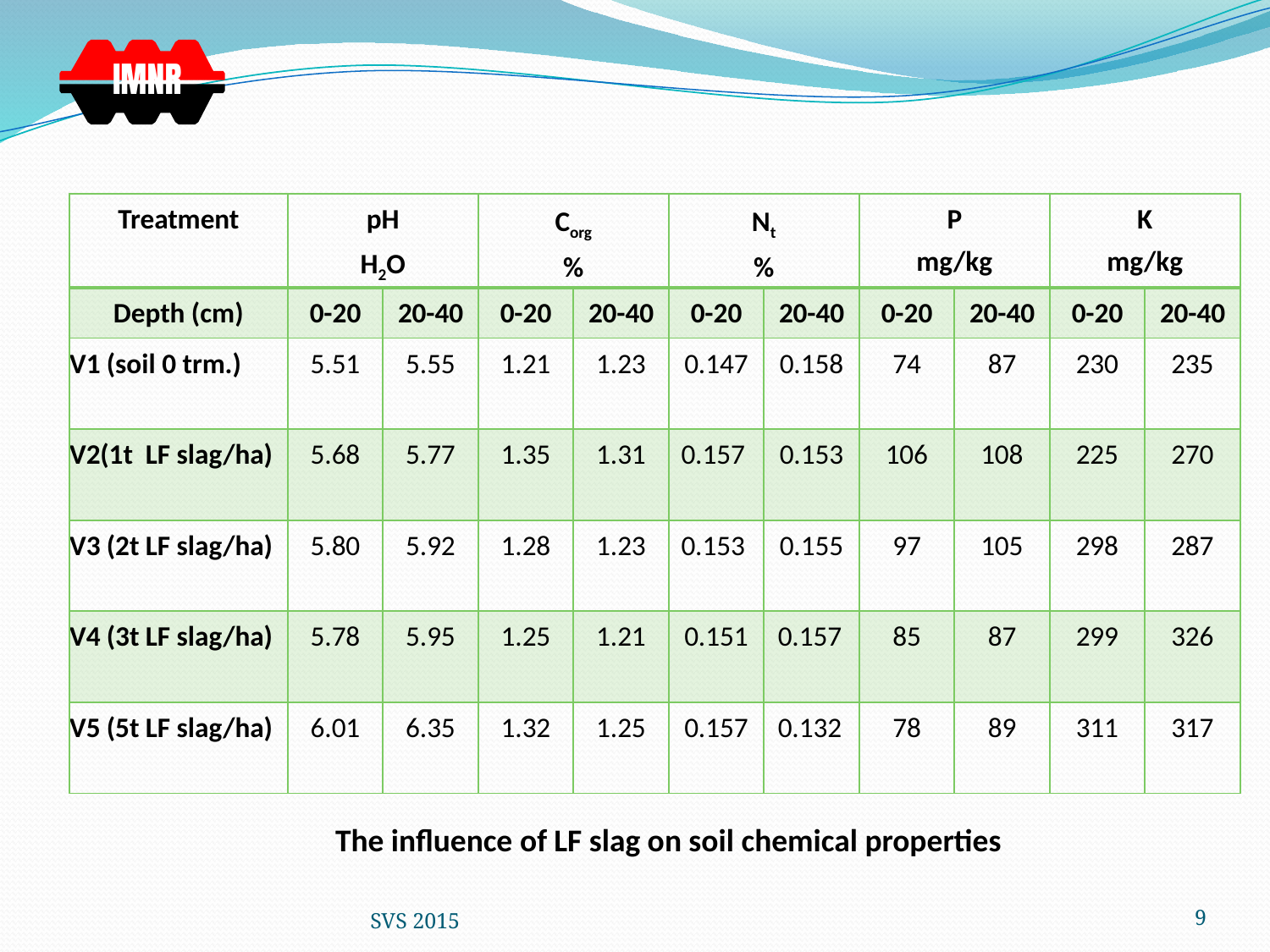

IMNR
| Treatment | pH H2O |  | Corg % |  | Nt % |  | P mg/kg |  | K mg/kg |  |
| --- | --- | --- | --- | --- | --- | --- | --- | --- | --- | --- |
| Depth (cm) | 0-20 | 20-40 | 0-20 | 20-40 | 0-20 | 20-40 | 0-20 | 20-40 | 0-20 | 20-40 |
| V1 (soil 0 trm.) | 5.51 | 5.55 | 1.21 | 1.23 | 0.147 | 0.158 | 74 | 87 | 230 | 235 |
| V2(1t LF slag/ha) | 5.68 | 5.77 | 1.35 | 1.31 | 0.157 | 0.153 | 106 | 108 | 225 | 270 |
| V3 (2t LF slag/ha) | 5.80 | 5.92 | 1.28 | 1.23 | 0.153 | 0.155 | 97 | 105 | 298 | 287 |
| V4 (3t LF slag/ha) | 5.78 | 5.95 | 1.25 | 1.21 | 0.151 | 0.157 | 85 | 87 | 299 | 326 |
| V5 (5t LF slag/ha) | 6.01 | 6.35 | 1.32 | 1.25 | 0.157 | 0.132 | 78 | 89 | 311 | 317 |
 The influence of LF slag on soil chemical properties

SVS 2015
9